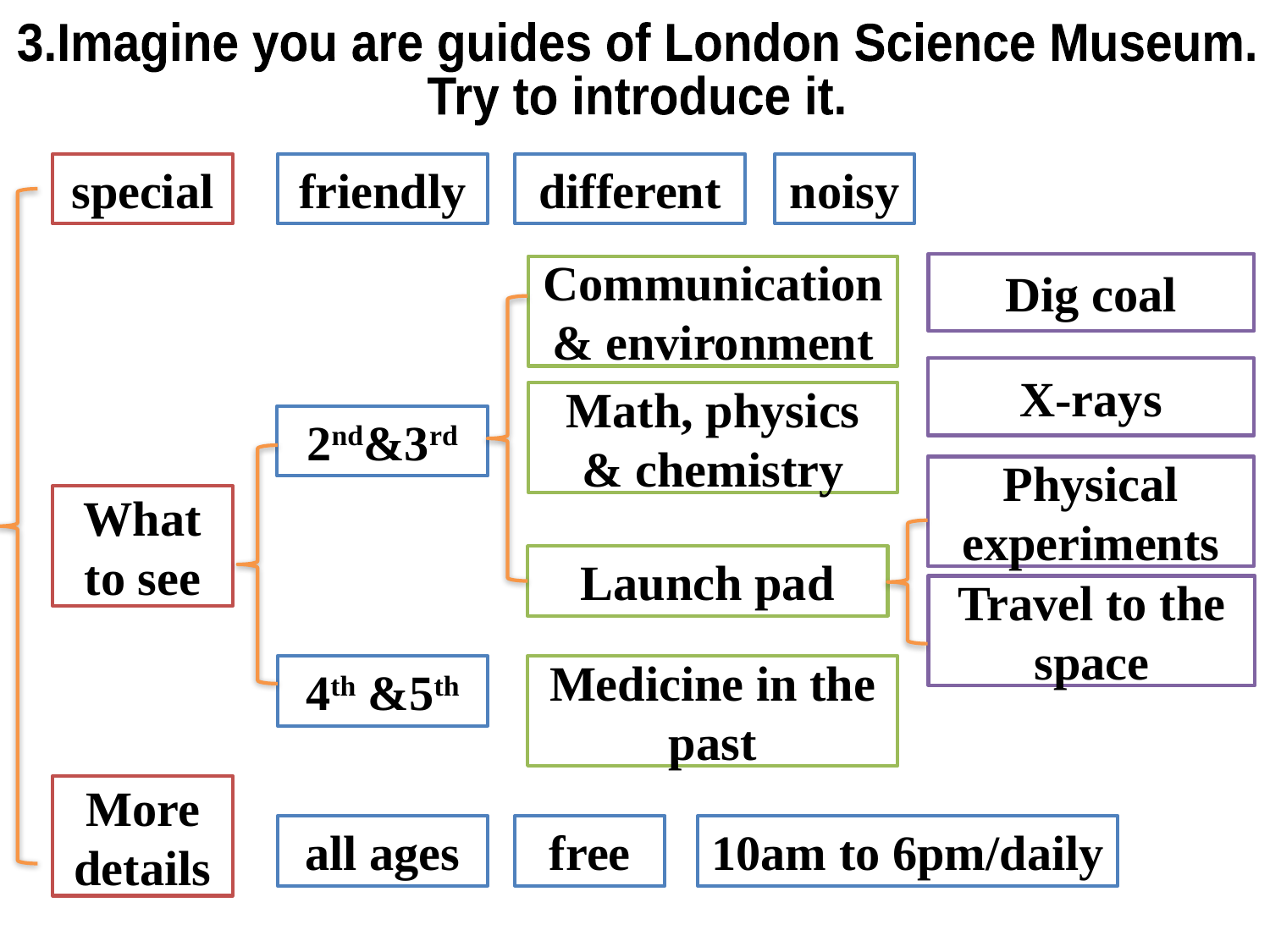

3.Imagine you are guides of London Science Museum.
Try to introduce it.
special
friendly
different
noisy

Dig coal
Communication& environment

X-rays
Math, physics & chemistry
2nd&3rd

Physical experiments
What to see

Launch pad
Travel to the space
4th &5th
Medicine in the past
More details
all ages
free
10am to 6pm/daily